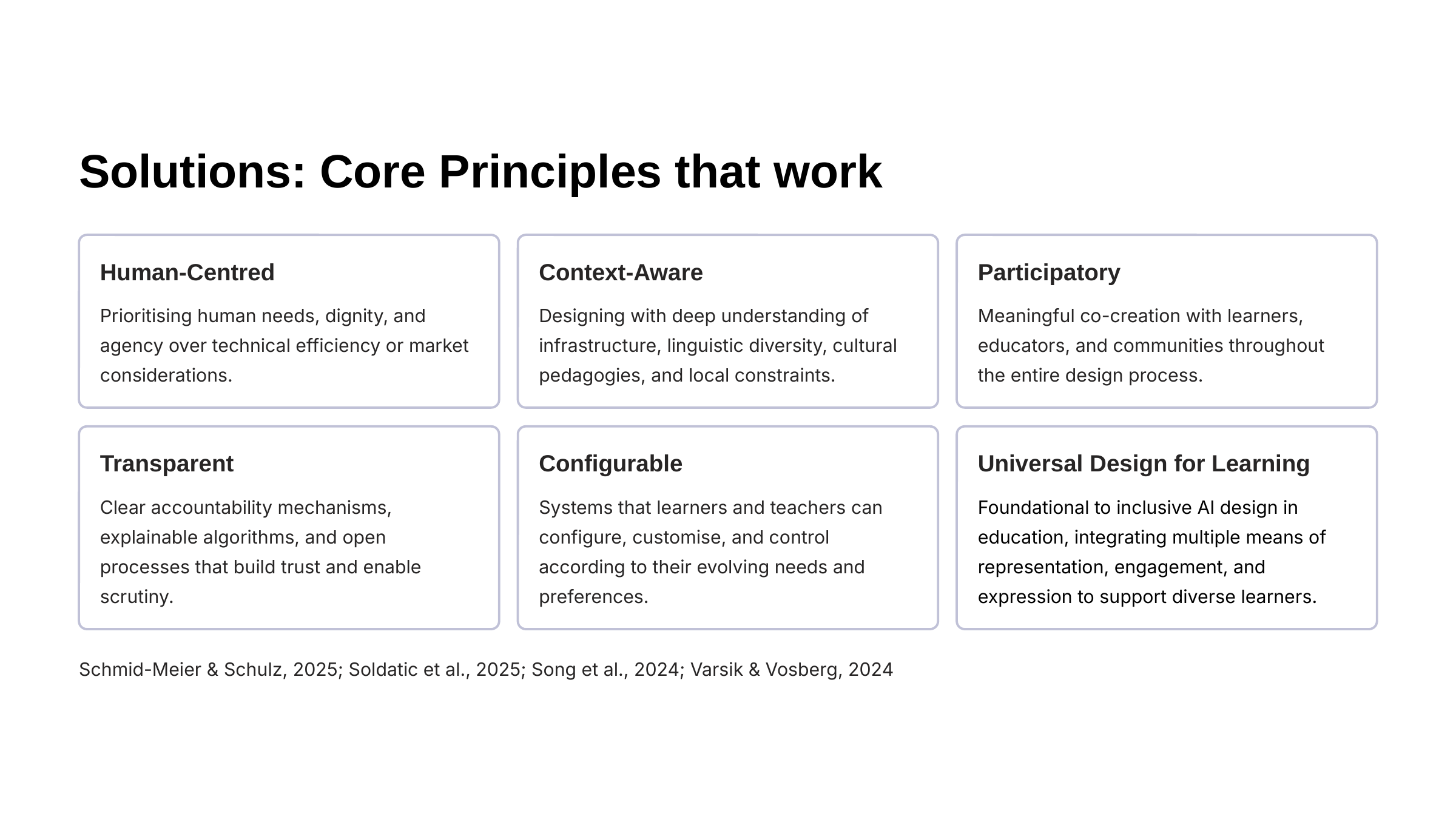

Solutions: Core Principles that work

Human-Centred
Context-Aware
Participatory
Prioritising human needs, dignity, and agency over technical efficiency or market considerations.
Designing with deep understanding of infrastructure, linguistic diversity, cultural pedagogies, and local constraints.
Meaningful co-creation with learners, educators, and communities throughout the entire design process.

Transparent
Configurable
Universal Design for Learning
Clear accountability mechanisms, explainable algorithms, and open processes that build trust and enable scrutiny.
Systems that learners and teachers can configure, customise, and control according to their evolving needs and preferences.
Foundational to inclusive AI design in education, integrating multiple means of representation, engagement, and expression to support diverse learners.
Schmid-Meier & Schulz, 2025; Soldatic et al., 2025; Song et al., 2024; Varsik & Vosberg, 2024